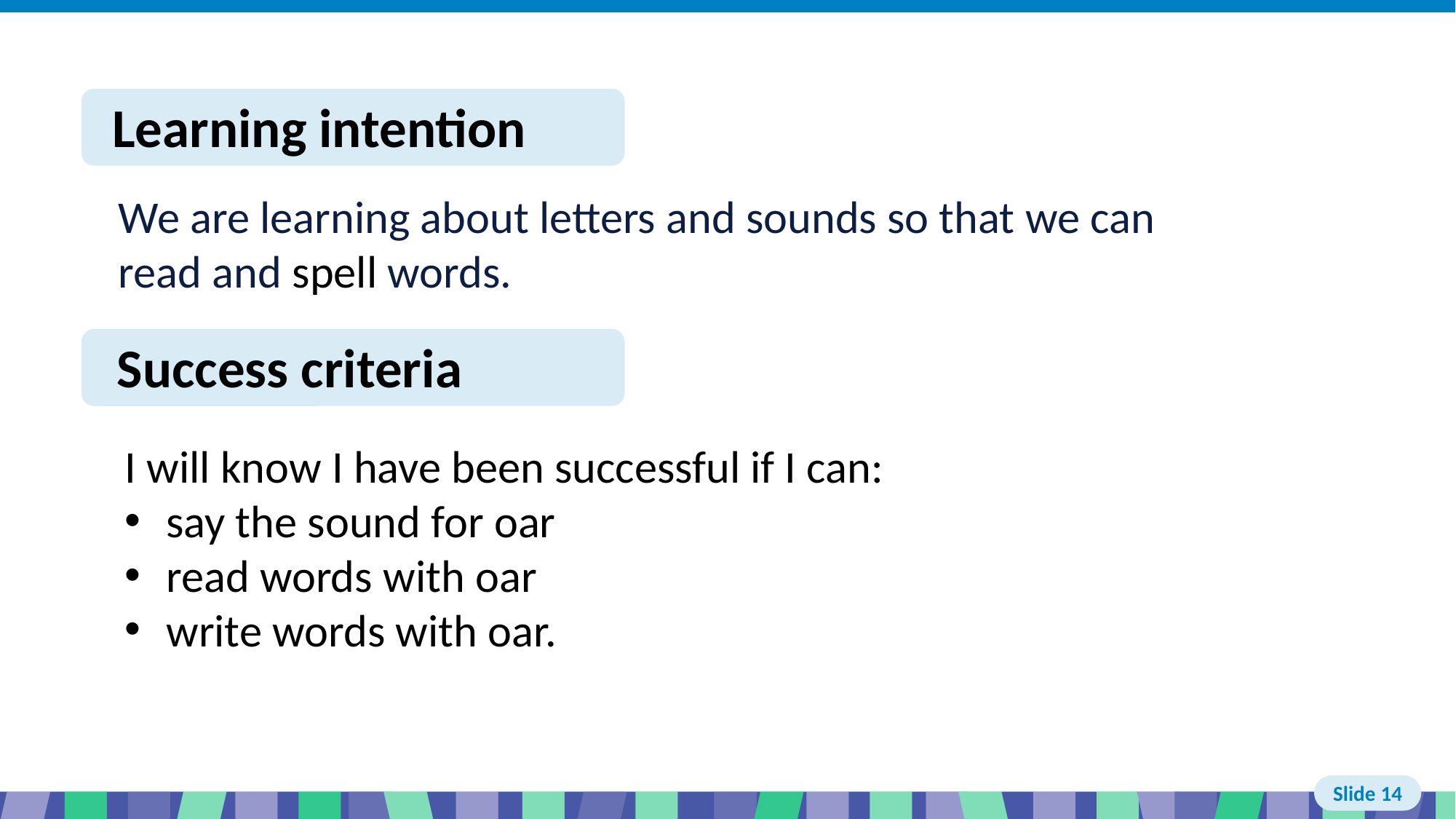

Slide 14 Learning intention and success criteria
I will know I have been successful if I can:
say the sound for oar
read words with oar
write words with oar.